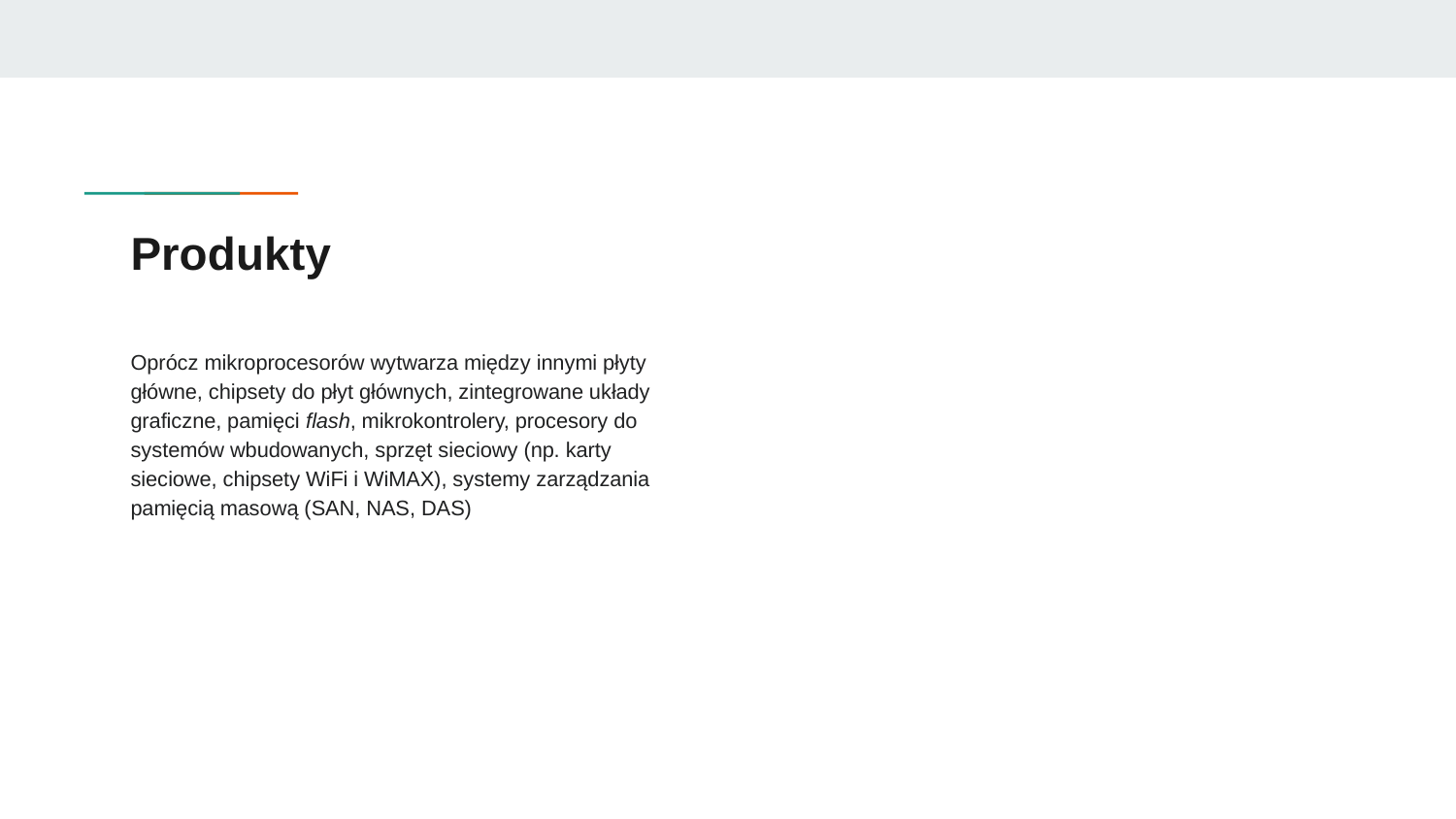

# Produkty
Oprócz mikroprocesorów wytwarza między innymi płyty główne, chipsety do płyt głównych, zintegrowane układy graficzne, pamięci flash, mikrokontrolery, procesory do systemów wbudowanych, sprzęt sieciowy (np. karty sieciowe, chipsety WiFi i WiMAX), systemy zarządzania pamięcią masową (SAN, NAS, DAS)